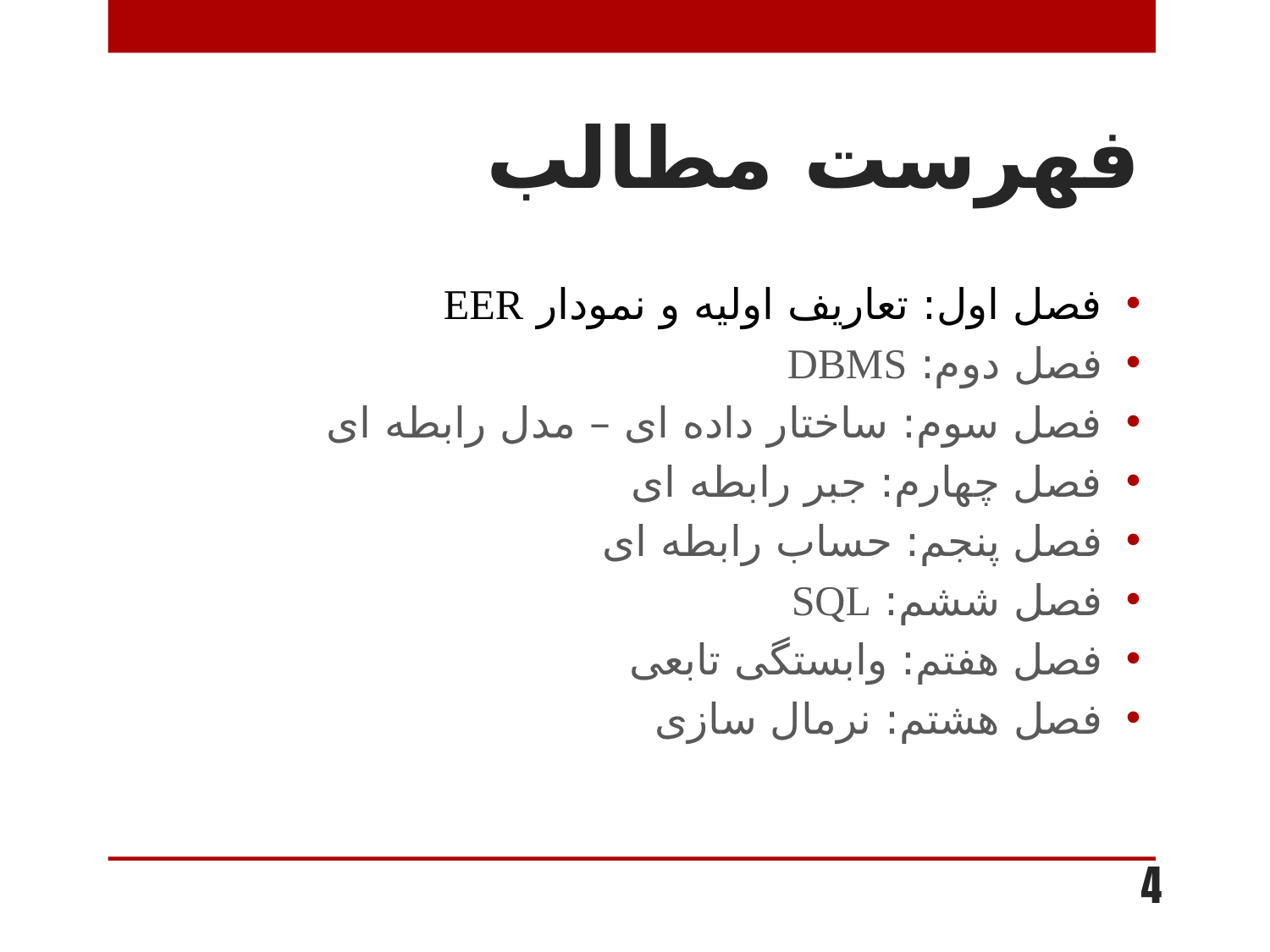

# فهرست مطالب
فصل اول: تعاریف اولیه و نمودار EER
فصل دوم: DBMS
فصل سوم: ساختار داده ای – مدل رابطه ای
فصل چهارم: جبر رابطه ای
فصل پنجم: حساب رابطه ای
فصل ششم: SQL
فصل هفتم: وابستگی تابعی
فصل هشتم: نرمال سازی

4